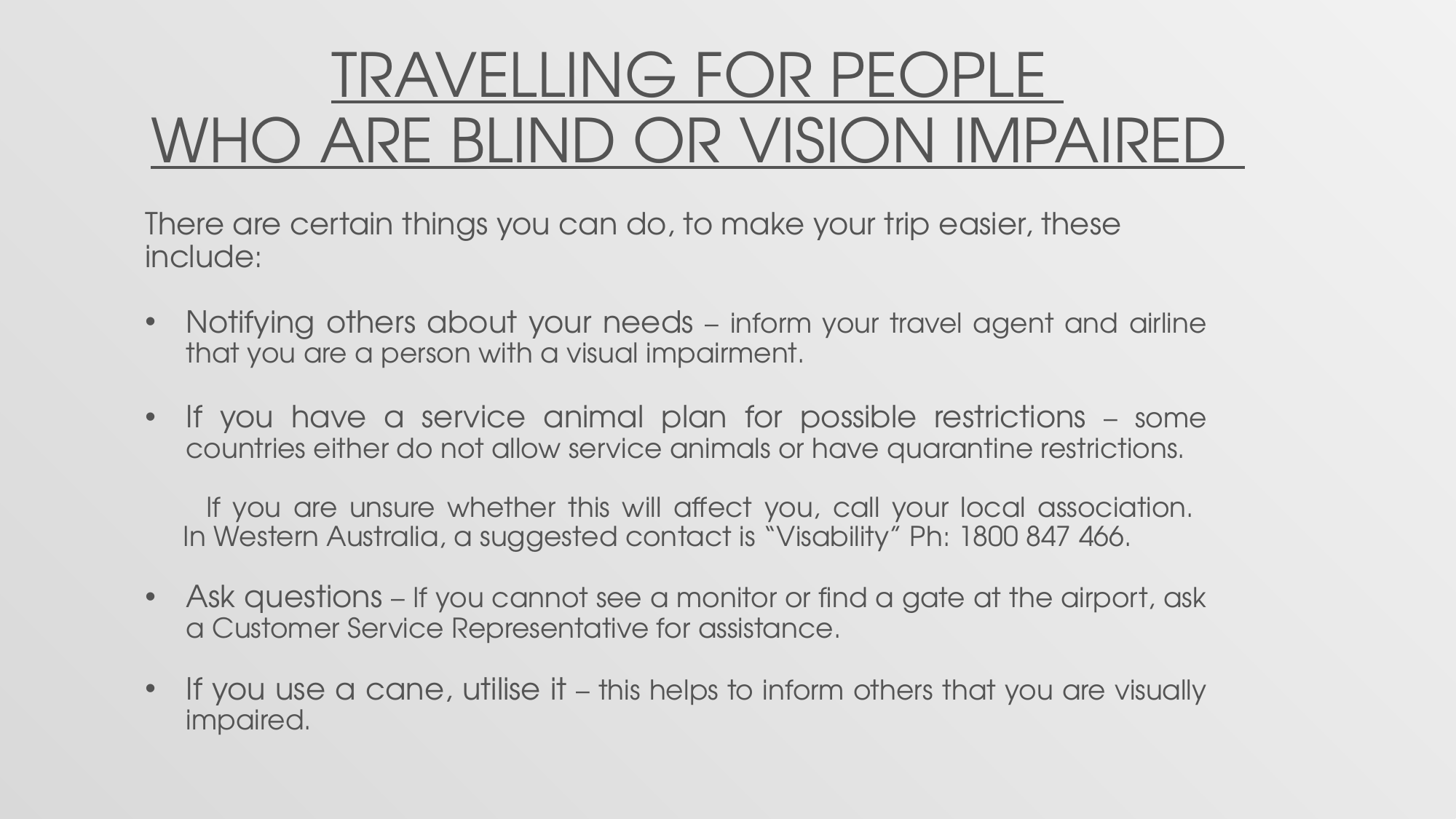

TRAVELLING FOR PEOPLE
WHO ARE BLIND OR VISION IMPAIRED
There are certain things you can do, to make your trip easier, these include:

Notifying others about your needs – inform your travel agent and airline that you are a person with a visual impairment.

If you have a service animal plan for possible restrictions – some countries either do not allow service animals or have quarantine restrictions.

     If you are unsure whether this will affect you, call your local association.
     In Western Australia, a suggested contact is “Visability” Ph: 1800 847 466.

Ask questions – If you cannot see a monitor or find a gate at the airport, ask a Customer Service Representative for assistance.

If you use a cane, utilise it – this helps to inform others that you are visually impaired.